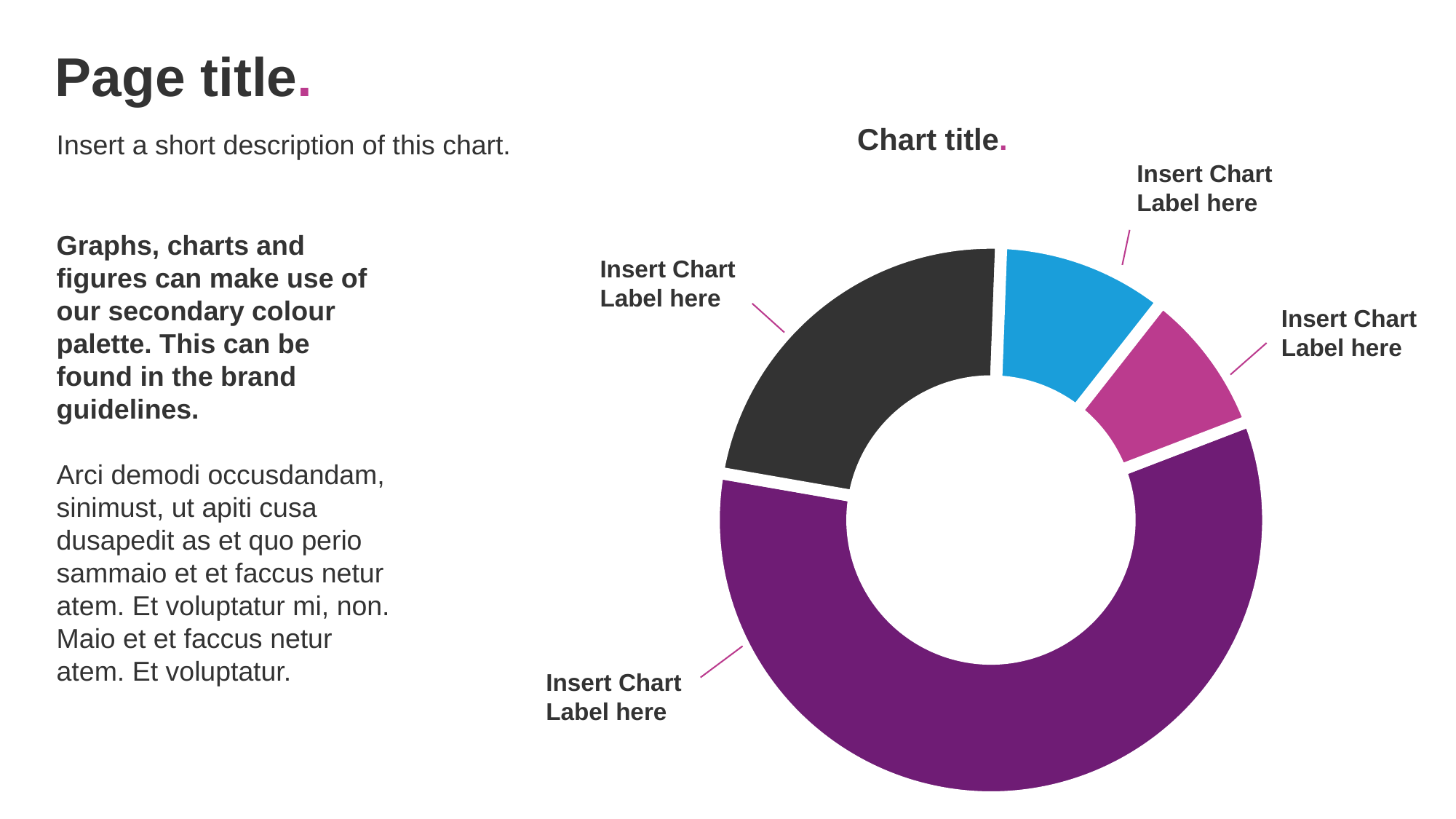

Page title.
Chart title.
Insert a short description of this chart.
Insert Chart Label here
Graphs, charts and figures can make use of our secondary colour palette. This can be found in the brand guidelines.

Arci demodi occusdandam, sinimust, ut apiti cusa dusapedit as et quo perio sammaio et et faccus netur atem. Et voluptatur mi, non. Maio et et faccus netur atem. Et voluptatur.

### Chart

| Category | Sales |
|---|---|
| 1st Qtr | 8.2 |
| 2nd Qtr | 3.2 |
| 3rd Qtr | 1.4 |
| 4th Qtr | 1.2 |
Insert Chart Label here
Insert Chart Label here
Insert Chart Label here